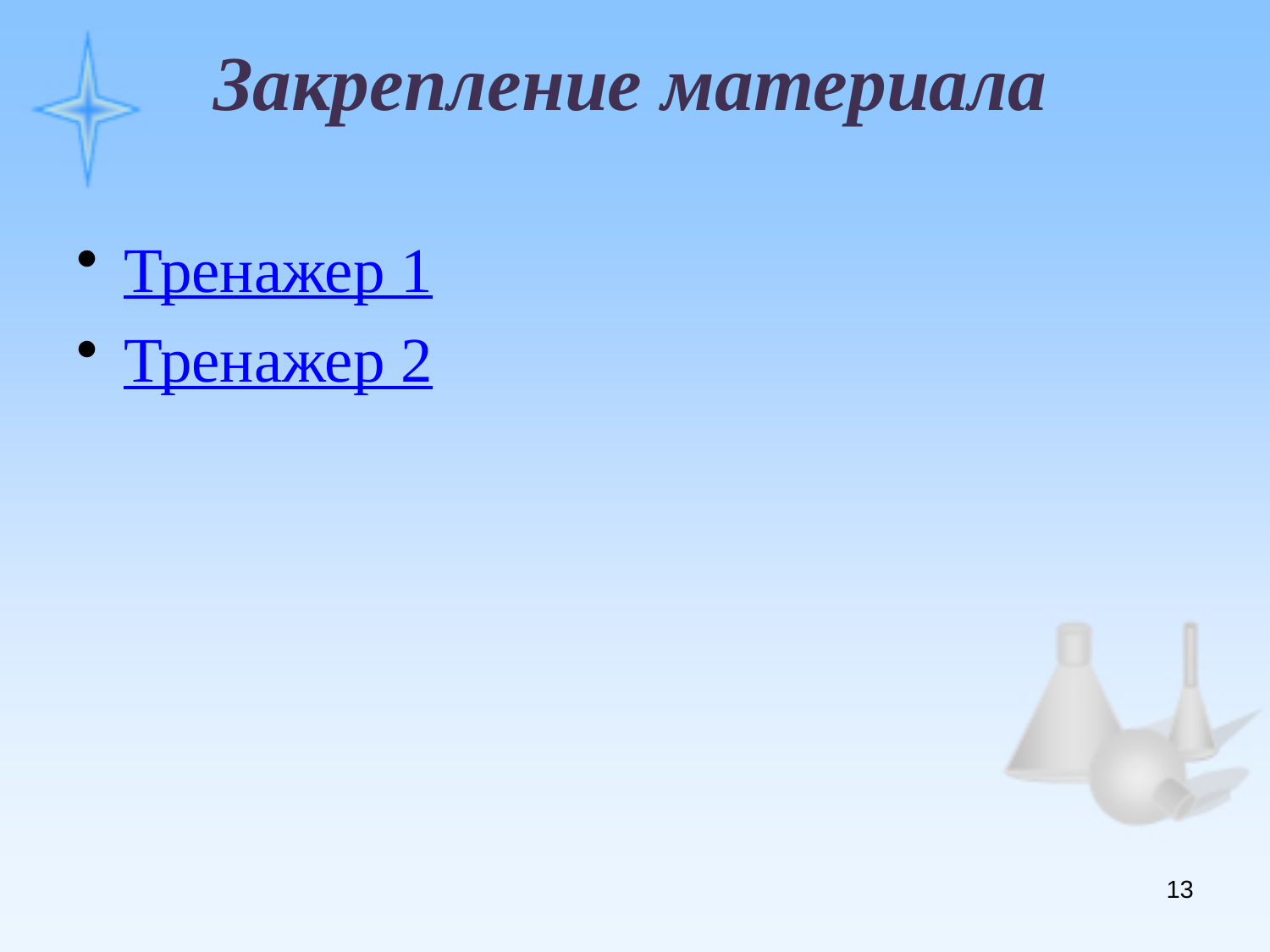

# Закрепление материала
Тренажер 1
Тренажер 2
13